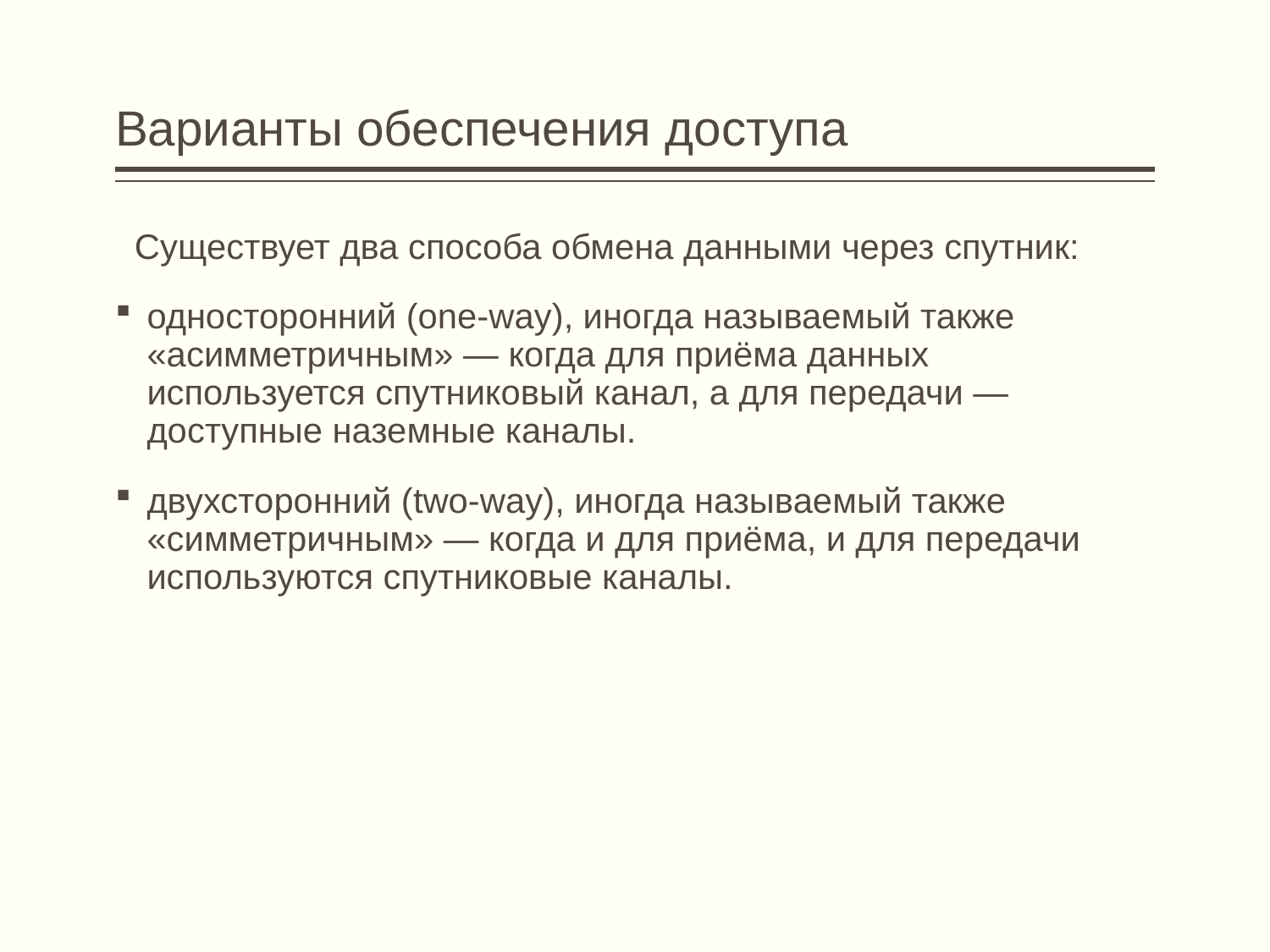

# Варианты обеспечения доступа
  Существует два способа обмена данными через спутник:
односторонний (one-way), иногда называемый также «асимметричным» — когда для приёма данных используется спутниковый канал, а для передачи — доступные наземные каналы.
двухсторонний (two-way), иногда называемый также «симметричным» — когда и для приёма, и для передачи используются спутниковые каналы.